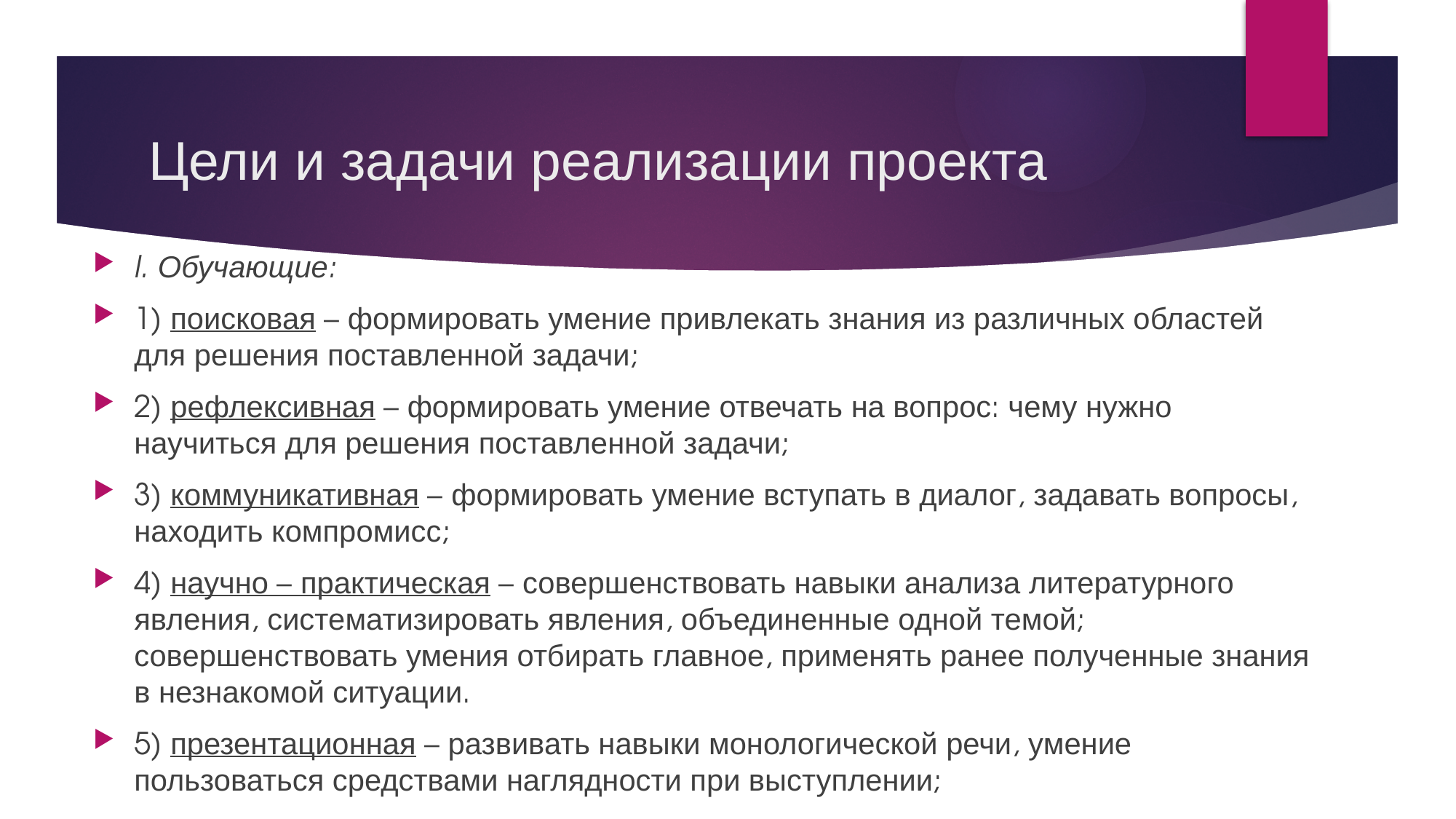

# Цели и задачи реализации проекта
I. Обучающие:
1) поисковая – формировать умение привлекать знания из различных областей для решения поставленной задачи;
2) рефлексивная – формировать умение отвечать на вопрос: чему нужно научиться для решения поставленной задачи;
3) коммуникативная – формировать умение вступать в диалог, задавать вопросы, находить компромисс;
4) научно – практическая – совершенствовать навыки анализа литературного явления, систематизировать явления, объединенные одной темой; совершенствовать умения отбирать главное, применять ранее полученные знания в незнакомой ситуации.
5) презентационная – развивать навыки монологической речи, умение пользоваться средствами наглядности при выступлении;